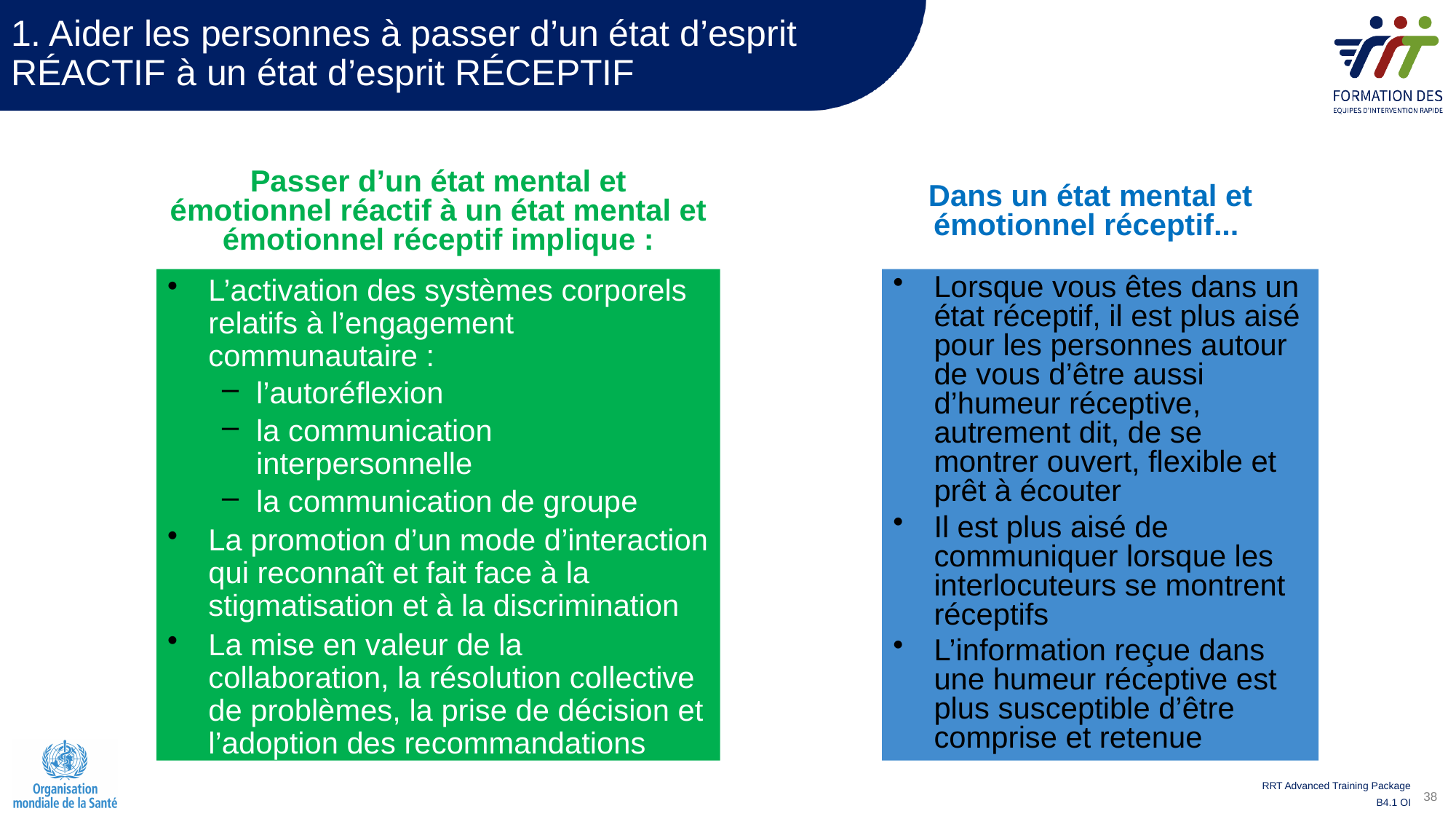

1. Aider les personnes à passer d’un état d’esprit RÉACTIF à un état d’esprit RÉCEPTIF
Passer d’un état mental et émotionnel réactif à un état mental et émotionnel réceptif implique :
Dans un état mental et émotionnel réceptif...
Lorsque vous êtes dans un état réceptif, il est plus aisé pour les personnes autour de vous d’être aussi d’humeur réceptive, autrement dit, de se montrer ouvert, flexible et prêt à écouter
Il est plus aisé de communiquer lorsque les interlocuteurs se montrent réceptifs
L’information reçue dans une humeur réceptive est plus susceptible d’être comprise et retenue

L’activation des systèmes corporels relatifs à l’engagement communautaire :
l’autoréflexion
la communication interpersonnelle
la communication de groupe
La promotion d’un mode d’interaction qui reconnaît et fait face à la stigmatisation et à la discrimination
La mise en valeur de la collaboration, la résolution collective de problèmes, la prise de décision et l’adoption des recommandations d’ordre sanitaire